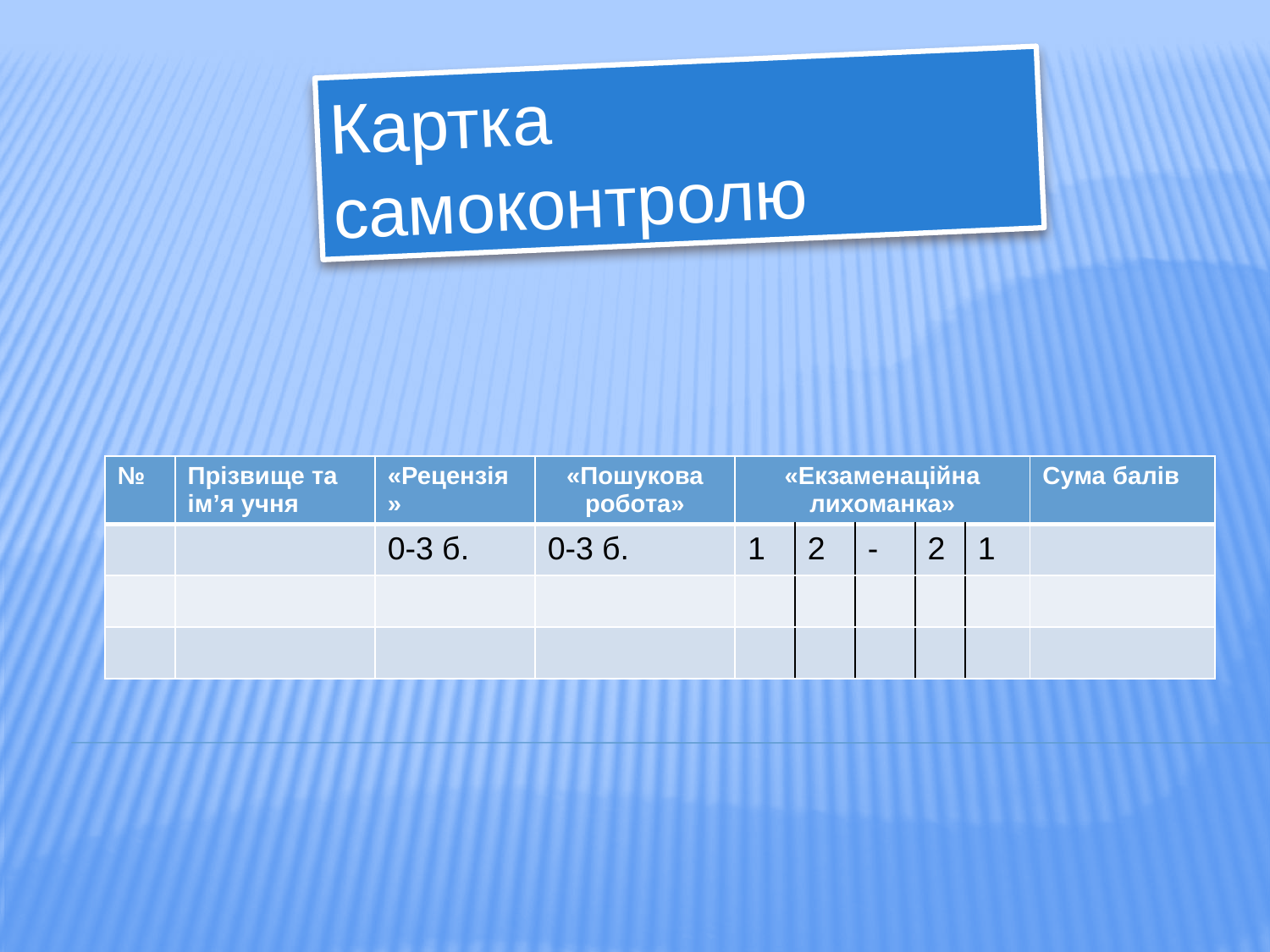

Картка самоконтролю
| № | Прізвище та ім’я учня | «Рецензія» | «Пошукова робота» | «Екзаменаційна лихоманка» |  |  |  |  | Сума балів |
| --- | --- | --- | --- | --- | --- | --- | --- | --- | --- |
|  |  | 0-3 б. | 0-3 б. | 1 | 2 | - | 2 | 1 |  |
|  |  |  |  |  |  |  |  |  |  |
|  |  |  |  |  |  |  |  |  |  |